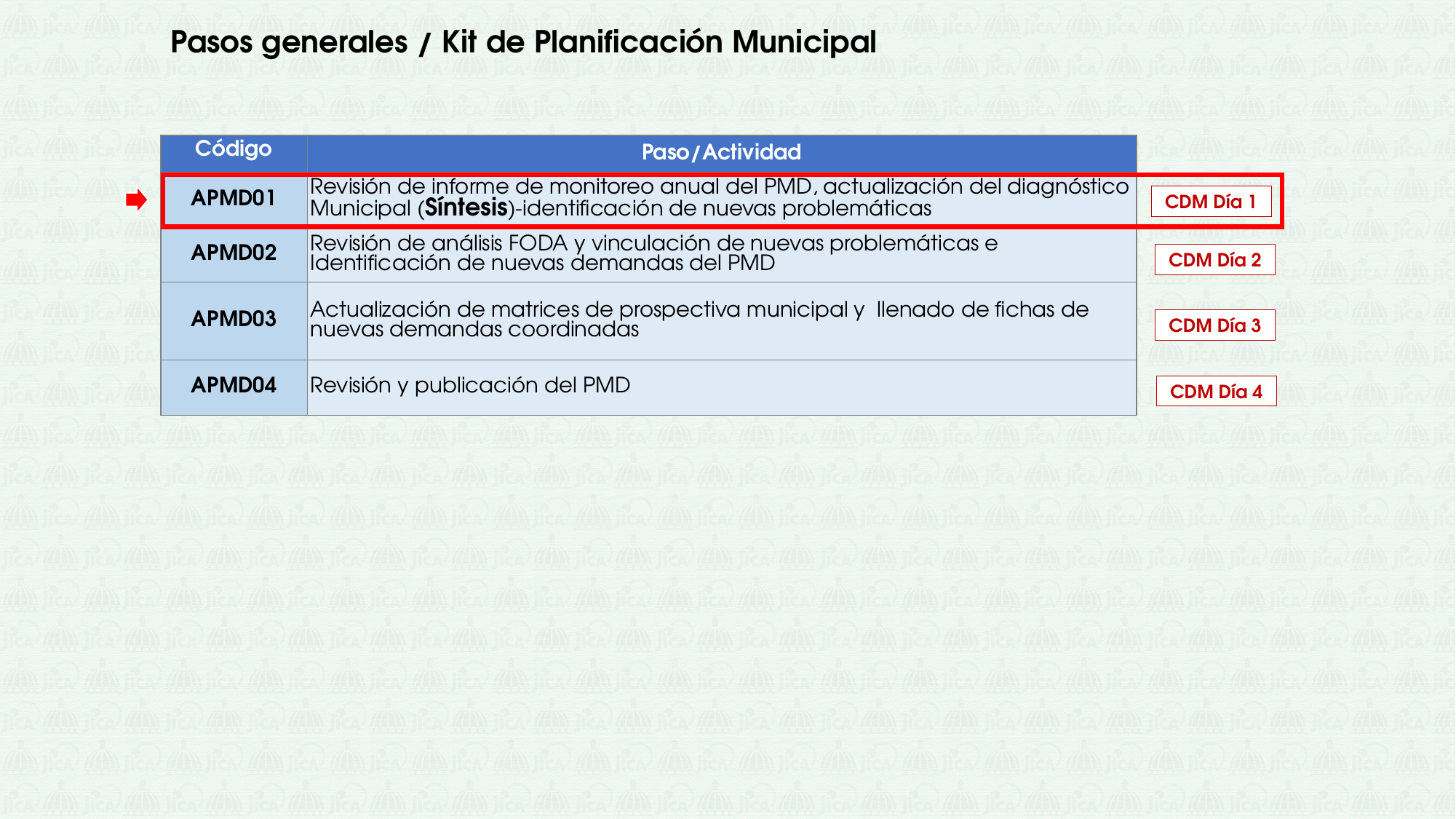

Pasos generales / Kit de Planificación Municipal
| Código | Paso/Actividad |
| --- | --- |
| APMD01 | Revisión de informe de monitoreo anual del PMD, actualización del diagnóstico Municipal (Síntesis)-identificación de nuevas problemáticas |
| APMD02 | Revisión de análisis FODA y vinculación de nuevas problemáticas e Identificación de nuevas demandas del PMD |
| APMD03 | Actualización de matrices de prospectiva municipal y llenado de fichas de nuevas demandas coordinadas |
| APMD04 | Revisión y publicación del PMD |

CDM Día 1

CDM Día 2
CDM Día 3
CDM Día 4